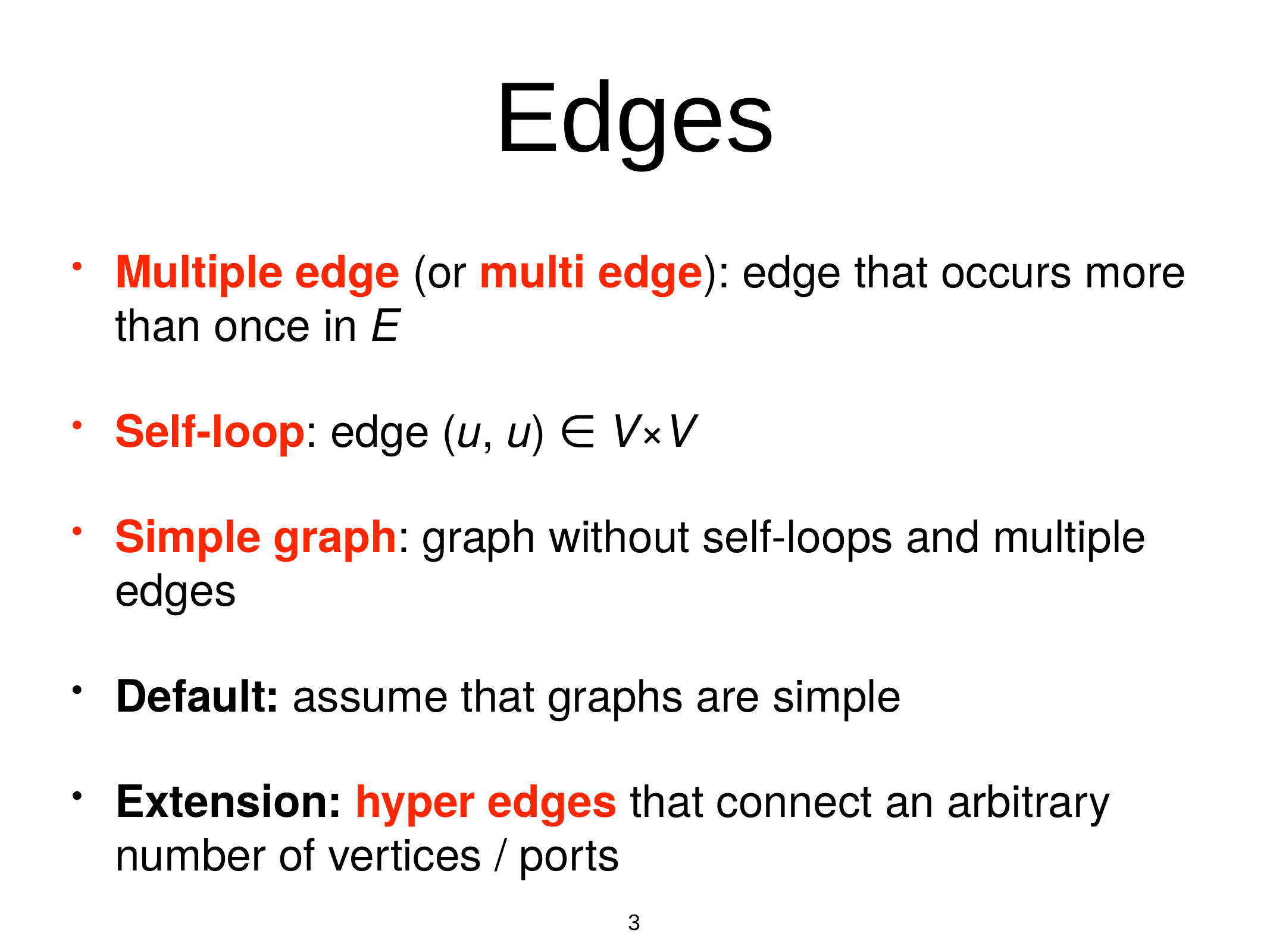

# Edges
Multiple edge (or multi edge): edge that occurs more than once in E
Self-loop: edge (u, u) ∈ V×V
Simple graph: graph without self-loops and multiple edges
Default: assume that graphs are simple
Extension: hyper edges that connect an arbitrary number of vertices / ports
3